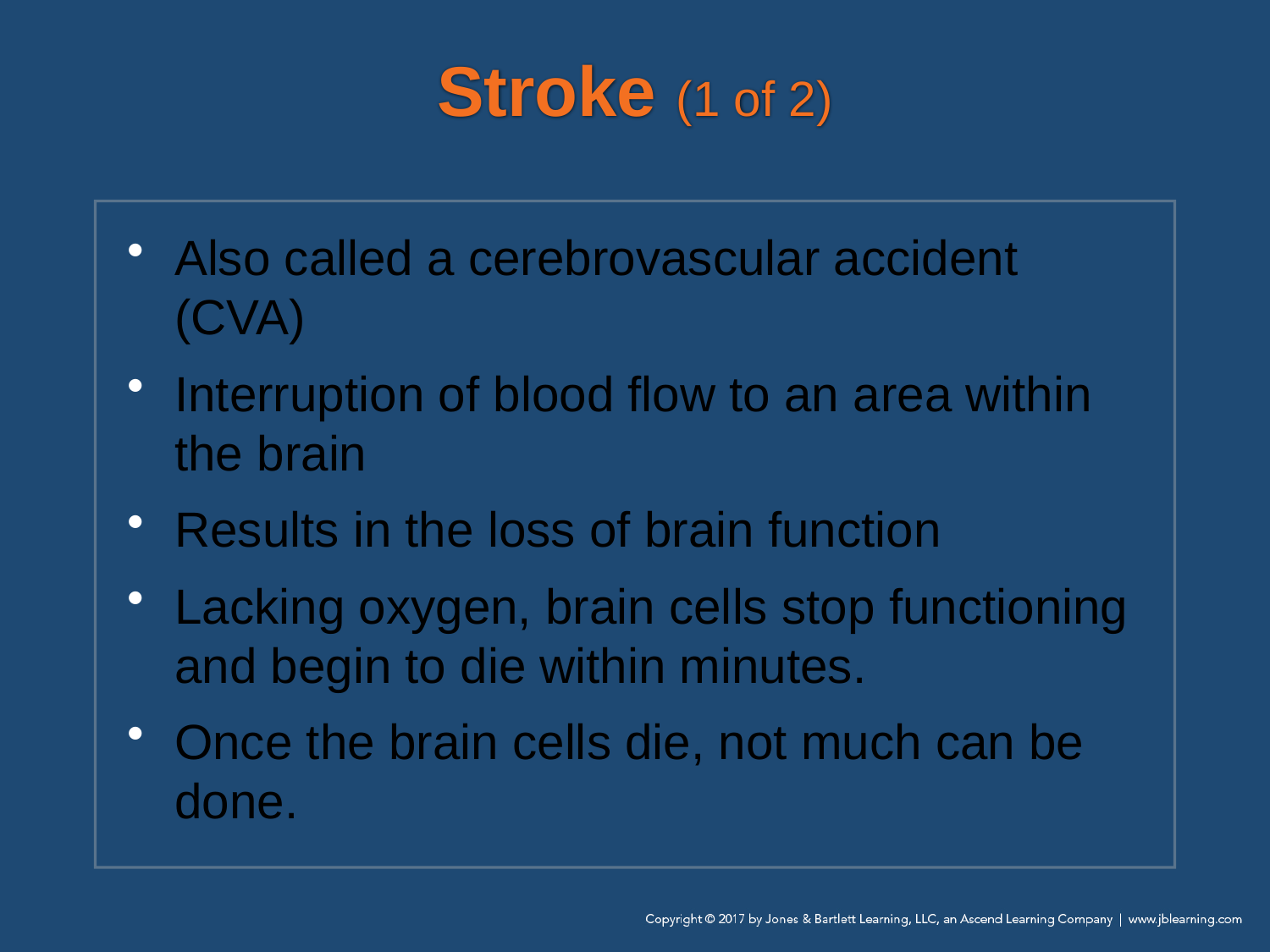

# Stroke (1 of 2)
Also called a cerebrovascular accident (CVA)
Interruption of blood flow to an area within the brain
Results in the loss of brain function
Lacking oxygen, brain cells stop functioning and begin to die within minutes.
Once the brain cells die, not much can be done.